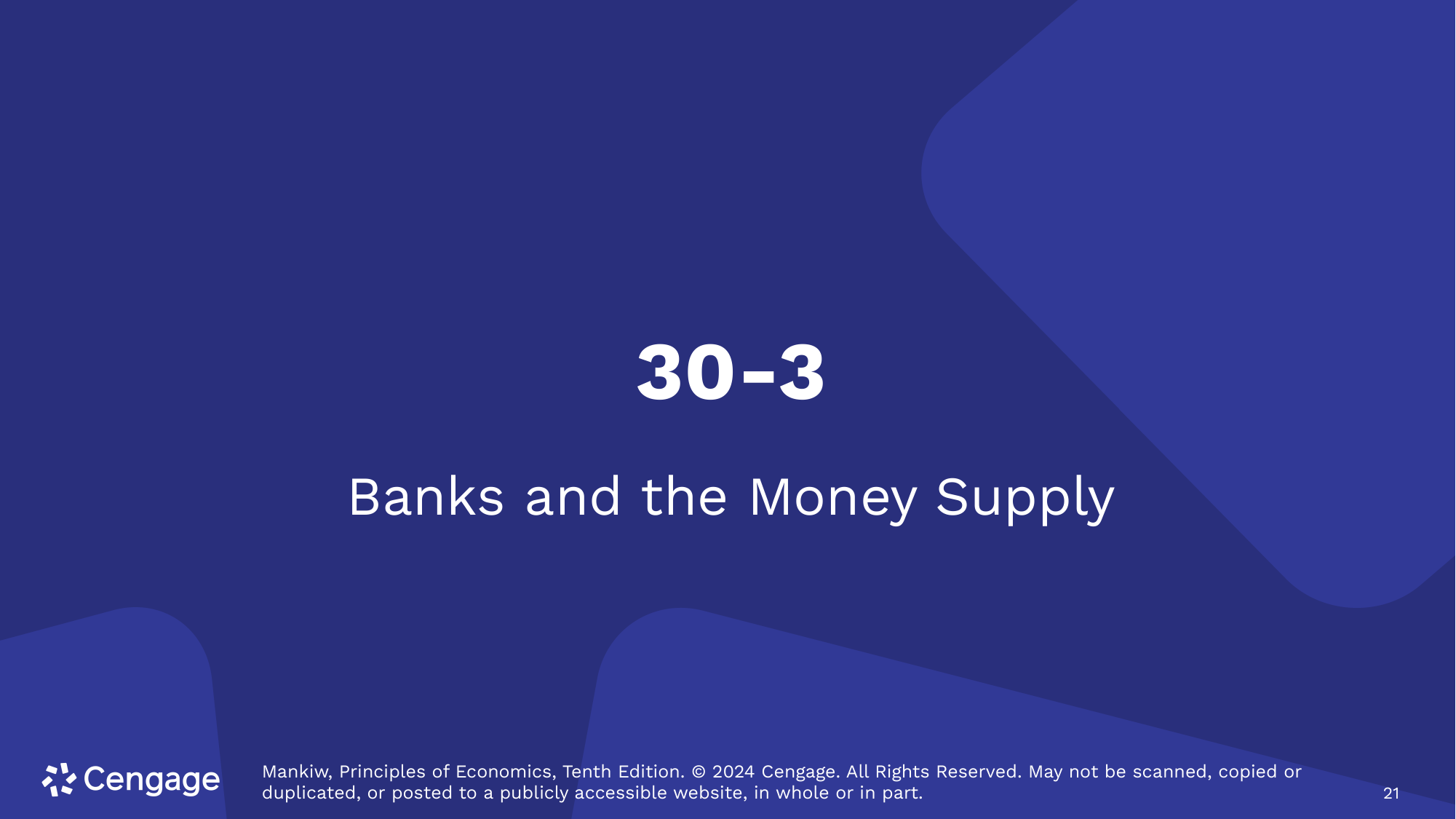

# 30-3
Banks and the Money Supply